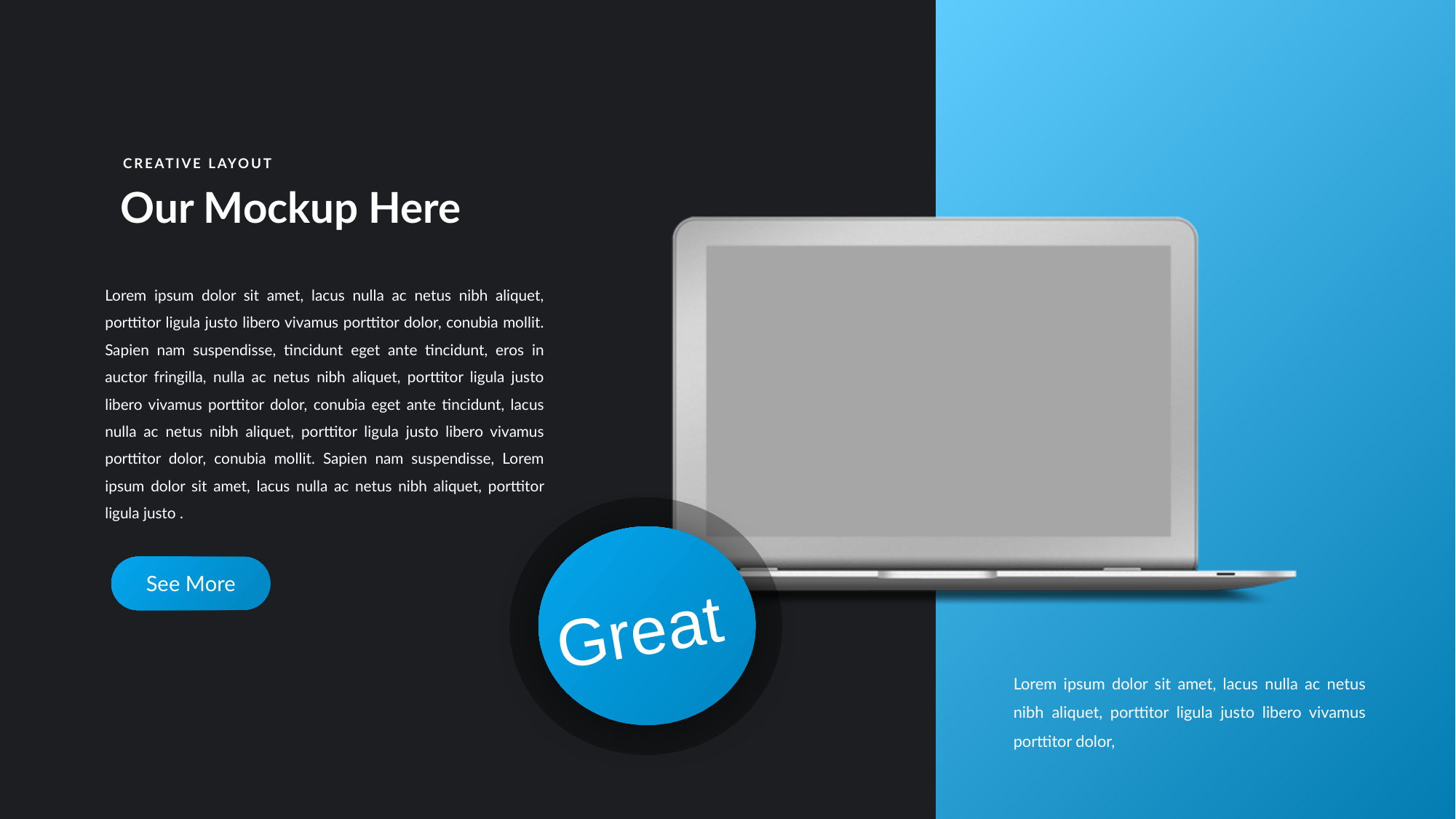

CREATIVE LAYOUT
Our Mockup Here

Lorem ipsum dolor sit amet, lacus nulla ac netus nibh aliquet, porttitor ligula justo libero vivamus porttitor dolor, conubia mollit. Sapien nam suspendisse, tincidunt eget ante tincidunt, eros in auctor fringilla, nulla ac netus nibh aliquet, porttitor ligula justo libero vivamus porttitor dolor, conubia eget ante tincidunt, lacus nulla ac netus nibh aliquet, porttitor ligula justo libero vivamus porttitor dolor, conubia mollit. Sapien nam suspendisse, Lorem ipsum dolor sit amet, lacus nulla ac netus nibh aliquet, porttitor ligula justo .

See More
Great
Lorem ipsum dolor sit amet, lacus nulla ac netus nibh aliquet, porttitor ligula justo libero vivamus porttitor dolor,